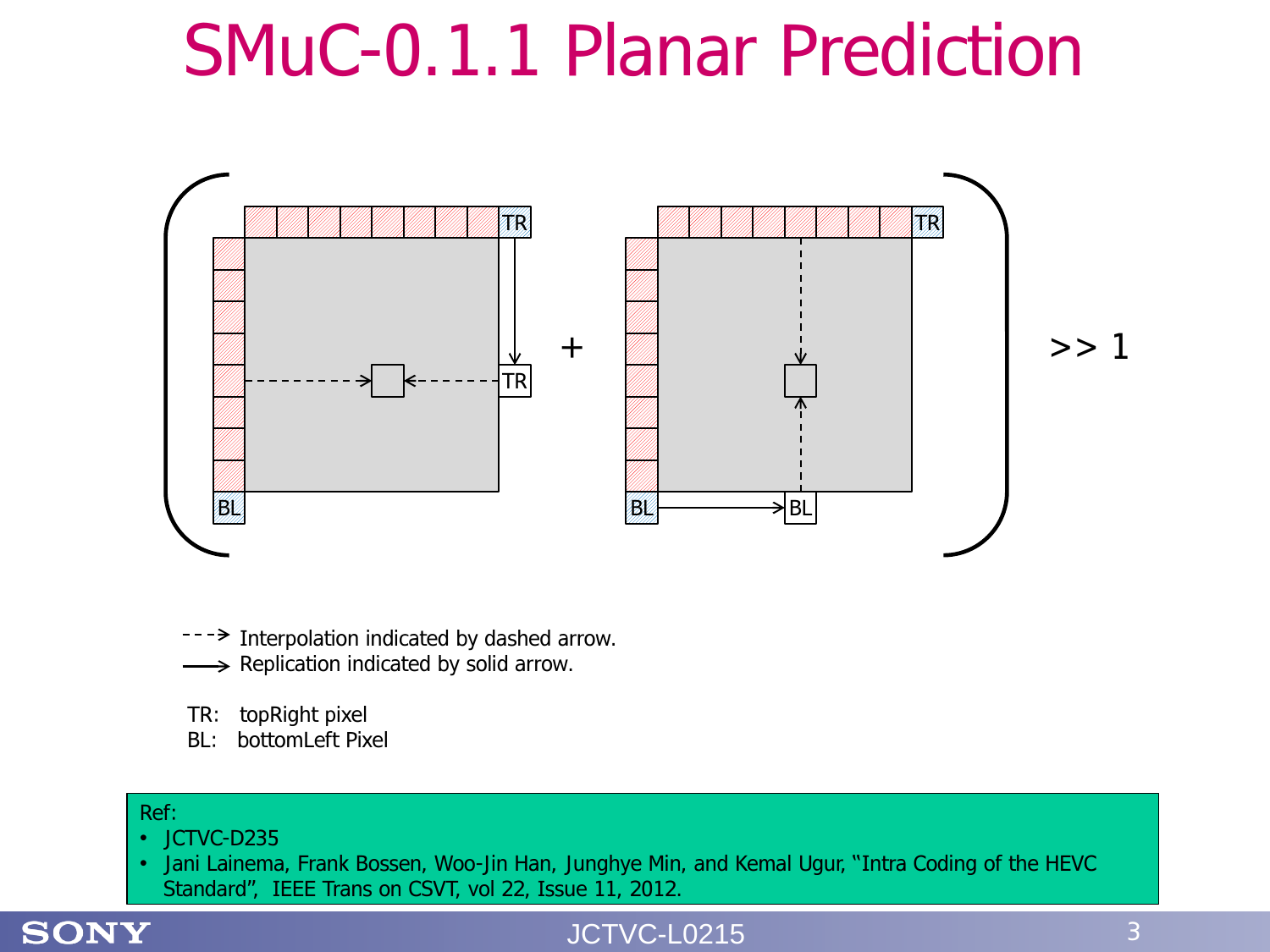

# SMuC-0.1.1 Planar Prediction

TR

TR

+
>> 1

TR

BL
BL
BL
        Interpolation indicated by dashed arrow.
        Replication indicated by solid arrow.

TR:   topRight pixel
BL:   bottomLeft Pixel

Ref:
JCTVC-D235
Jani Lainema, Frank Bossen, Woo-Jin Han, Junghye Min, and Kemal Ugur, “Intra Coding of the HEVC Standard”,  IEEE Trans on CSVT, vol 22, Issue 11, 2012.

JCTVC-L0215
3